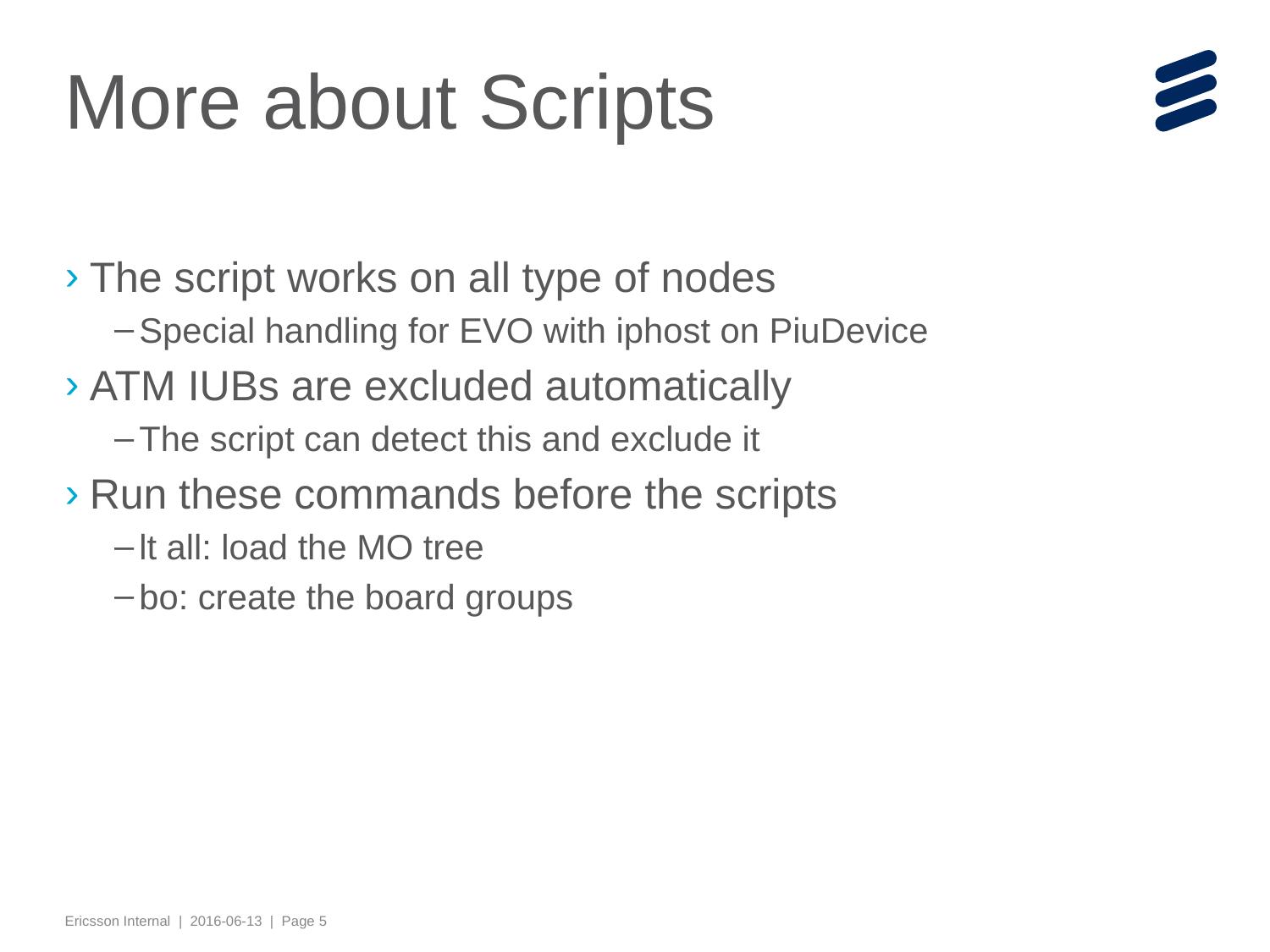

# More about Scripts
The script works on all type of nodes
Special handling for EVO with iphost on PiuDevice
ATM IUBs are excluded automatically
The script can detect this and exclude it
Run these commands before the scripts
lt all: load the MO tree
bo: create the board groups